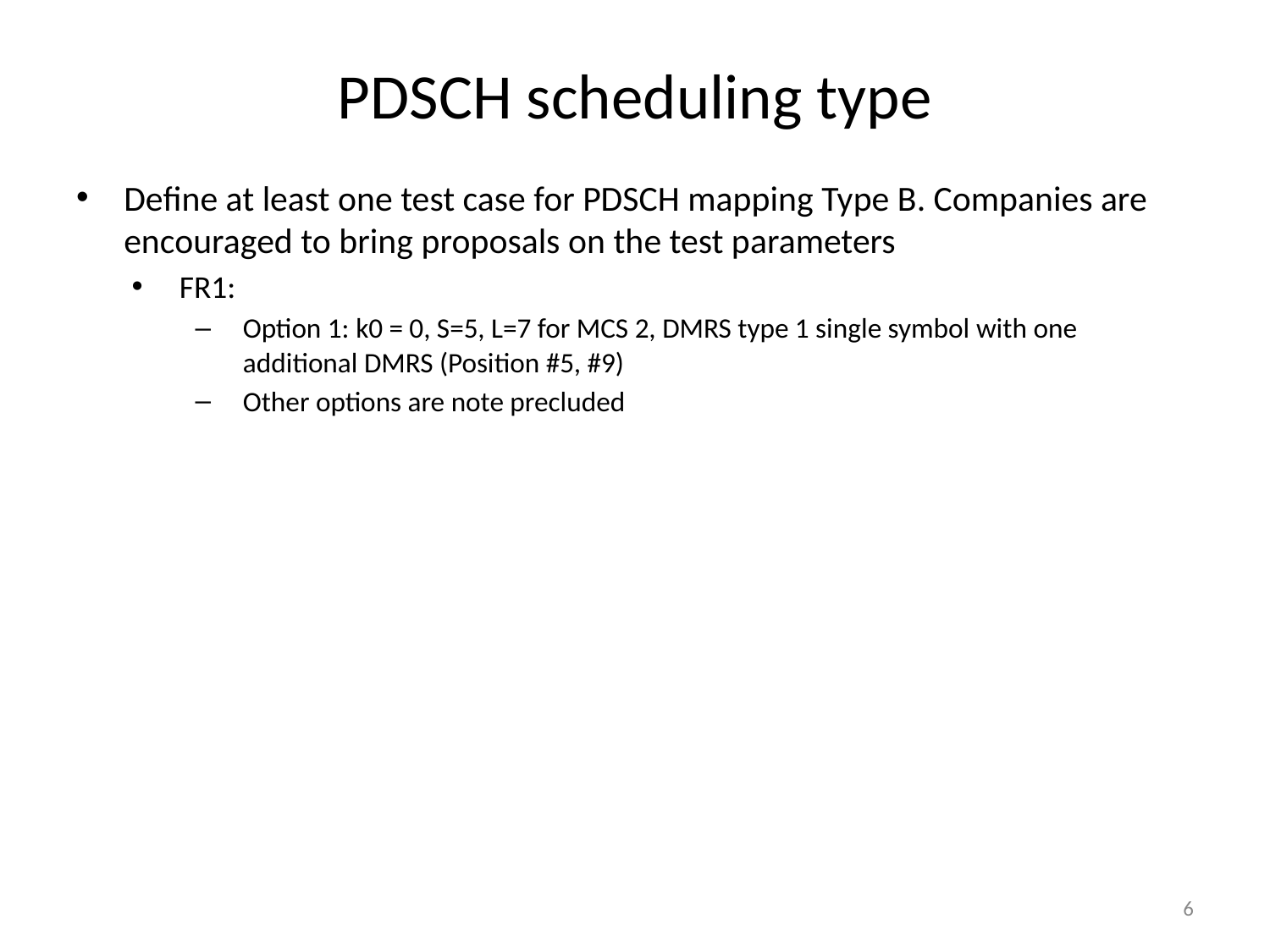

# PDSCH scheduling type
Define at least one test case for PDSCH mapping Type B. Companies are encouraged to bring proposals on the test parameters
FR1:
Option 1: k0 = 0, S=5, L=7 for MCS 2, DMRS type 1 single symbol with one additional DMRS (Position #5, #9)
Other options are note precluded

6